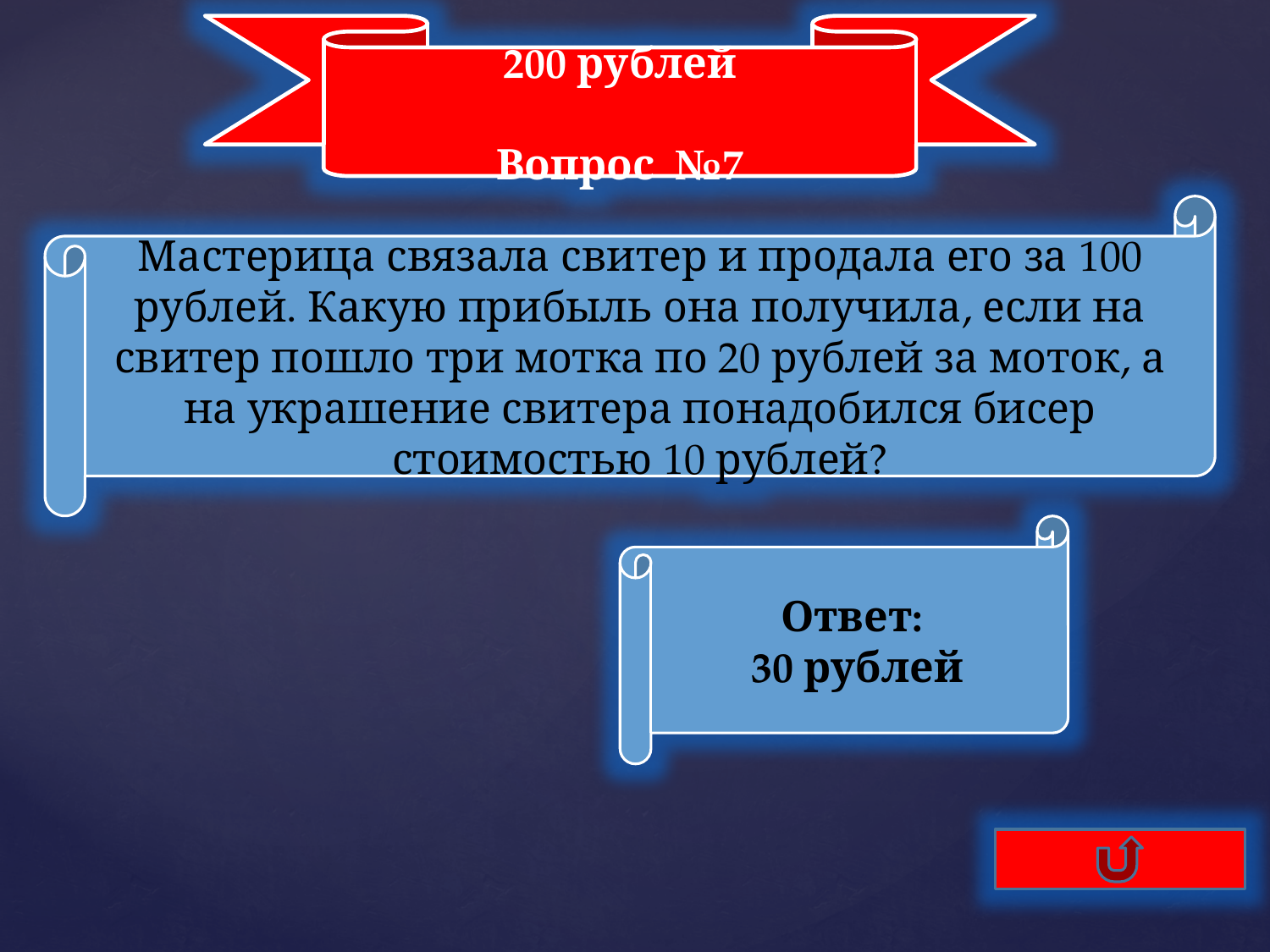

200 рублей

Вопрос  №7
Мастерица связала свитер и продала его за 100 рублей. Какую прибыль она получила, если на свитер пошло три мотка по 20 рублей за моток, а на украшение свитера понадобился бисер стоимостью 10 рублей?
Ответ:
 30 рублей